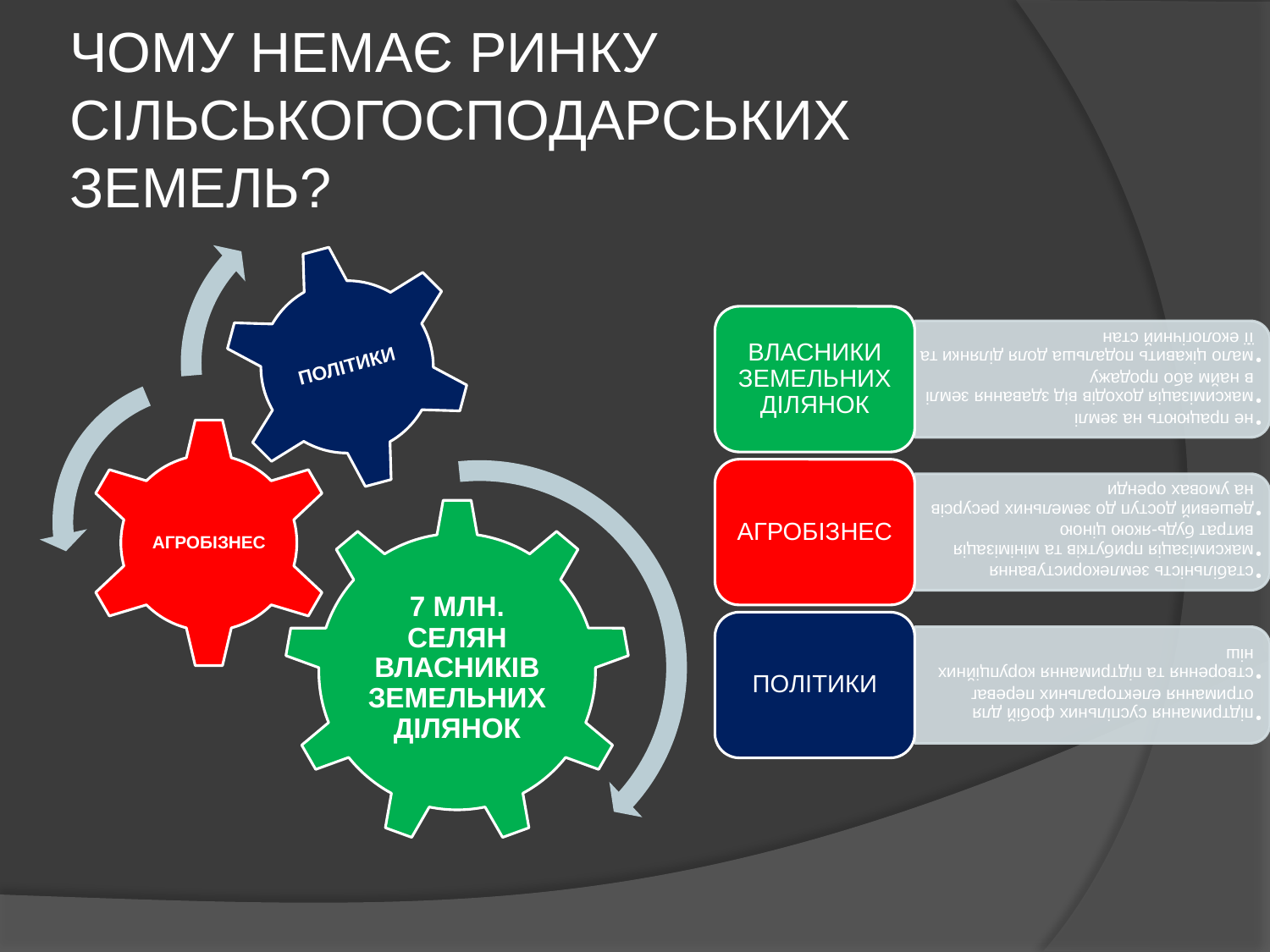

# ЧОМУ НЕМАЄ РИНКУ СІЛЬСЬКОГОСПОДАРСЬКИХ ЗЕМЕЛЬ?
7 МЛН. СЕЛЯН ВЛАСНИКІВ ЗЕМЕЛЬНИХ ДІЛЯНОК
АГРОБІЗНЕС
ПОЛІТИКИ
не працюють на землі
максимізація доходів від здавання землі в найм або продажу
мало цікавить подальша доля ділянки та її екологічний стан
ВЛАСНИКИ ЗЕМЕЛЬНИХ ДІЛЯНОК
стабільність землекористування
максимізація прибутків та мінімізація витрат будь-якою ціною
дешевий доступ до земельних ресурсів на умовах оренди
АГРОБІЗНЕС
підтримання суспільних фобій для отримання електоральних переваг
створення та підтримання корупційних ніш
ПОЛІТИКИ